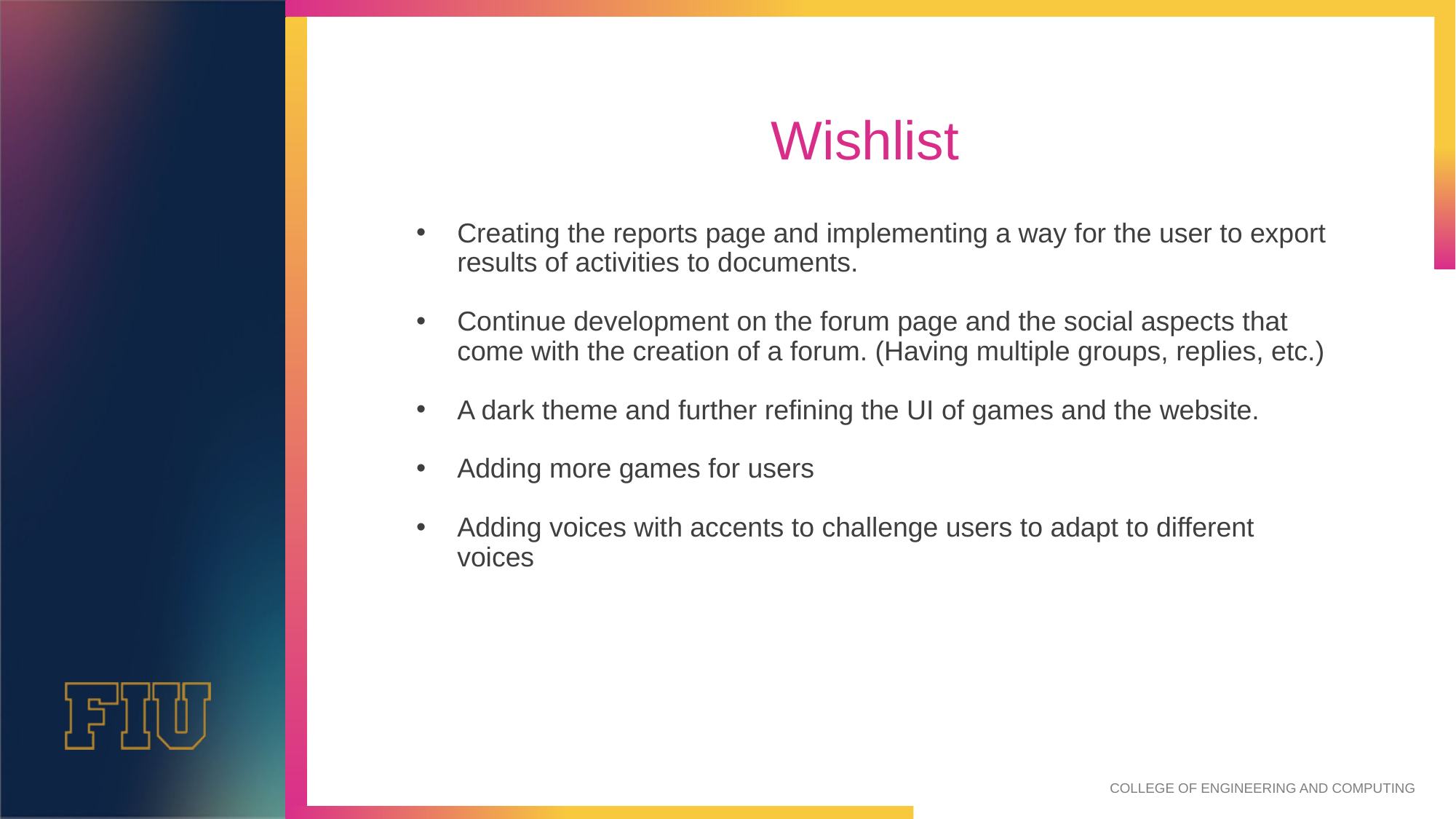

# Wishlist
Creating the reports page and implementing a way for the user to export results of activities to documents.

Continue development on the forum page and the social aspects that come with the creation of a forum. (Having multiple groups, replies, etc.)

A dark theme and further refining the UI of games and the website.

Adding more games for users

Adding voices with accents to challenge users to adapt to different voices